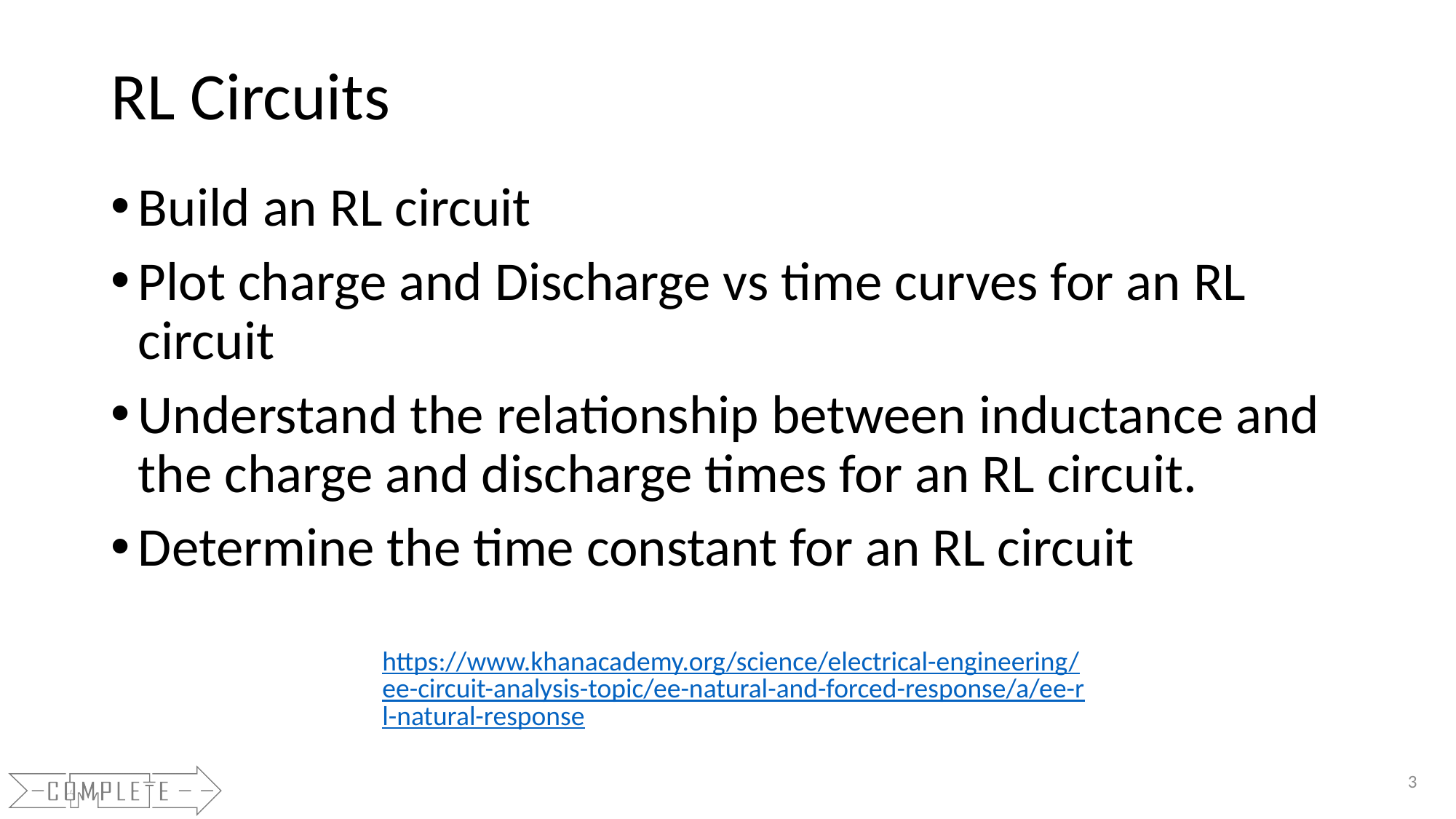

# RL Circuits
Build an RL circuit
Plot charge and Discharge vs time curves for an RL circuit
Understand the relationship between inductance and the charge and discharge times for an RL circuit.
Determine the time constant for an RL circuit

https://www.khanacademy.org/science/electrical-engineering/ee-circuit-analysis-topic/ee-natural-and-forced-response/a/ee-rl-natural-response
3